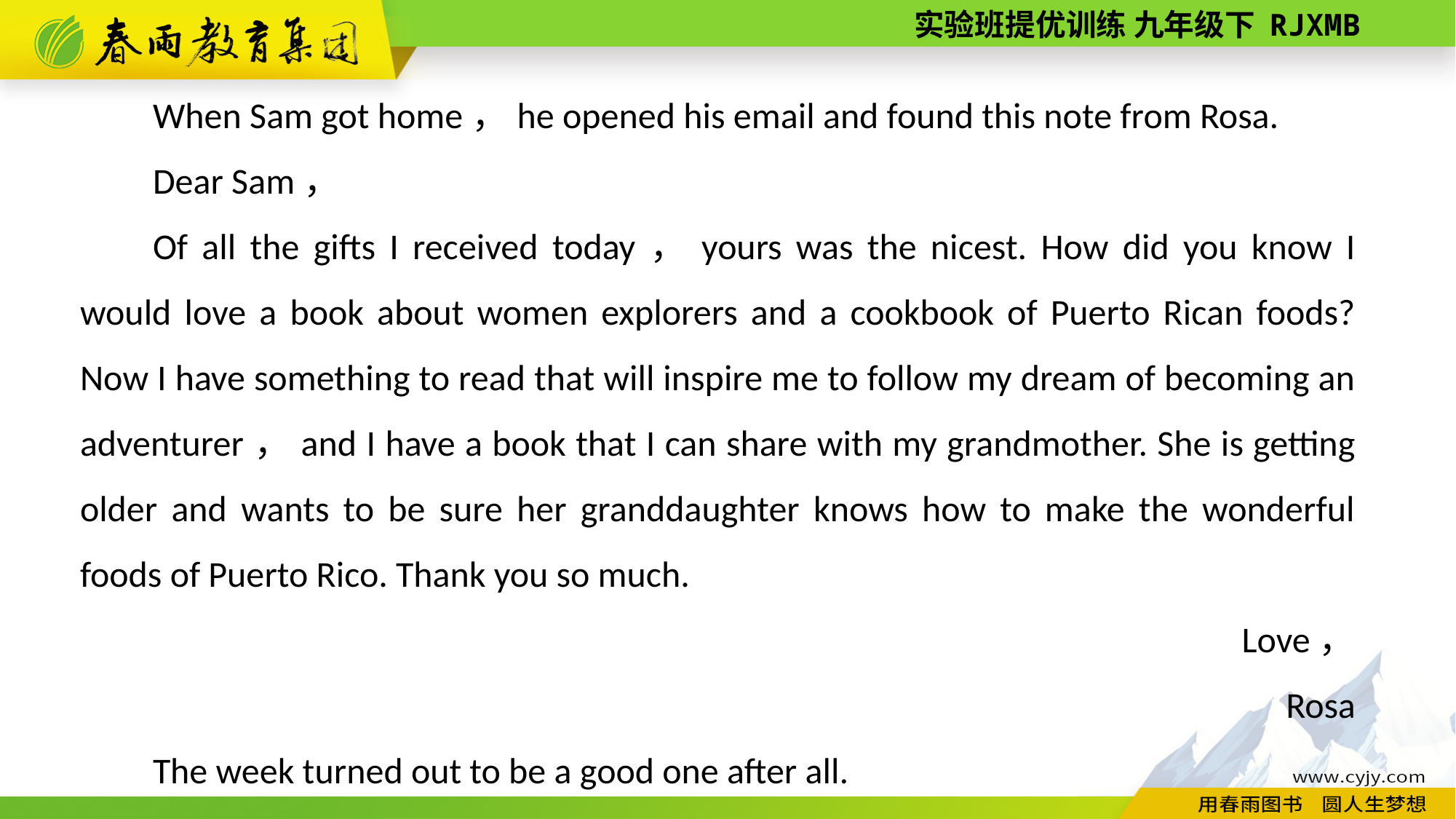

When Sam got home，he opened his e­mail and found this note from Rosa.
Dear Sam，
Of all the gifts I received today，yours was the nicest. How did you know I would love a book about women explorers and a cookbook of Puerto Rican foods? Now I have something to read that will inspire me to follow my dream of becoming an adventurer，and I have a book that I can share with my grandmother. She is getting older and wants to be sure her granddaughter knows how to make the wonderful foods of Puerto Rico. Thank you so much.
Love，
Rosa
The week turned out to be a good one after all.